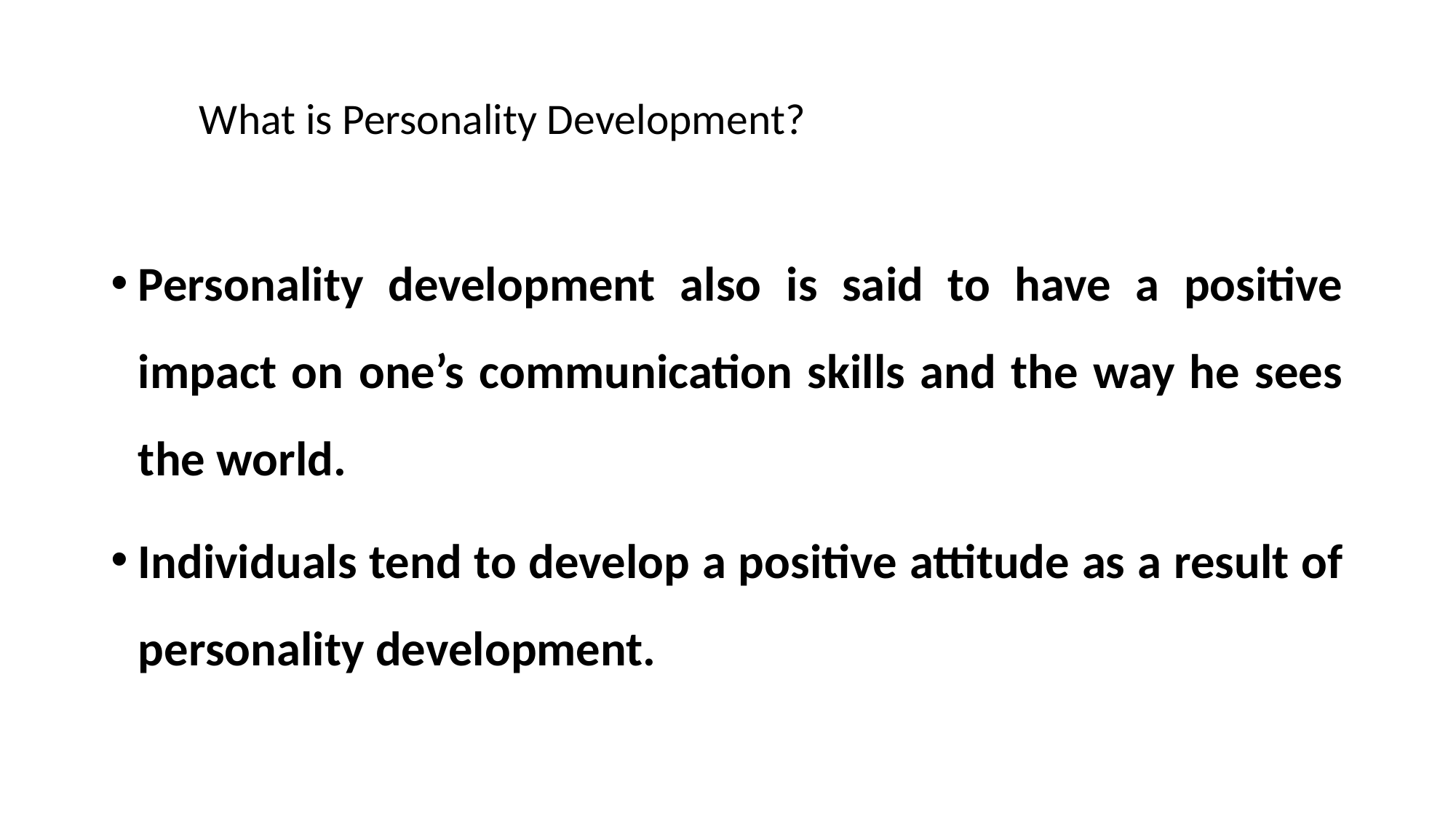

# What is Personality Development?
Personality development also is said to have a positive impact on one’s communication skills and the way he sees the world.
Individuals tend to develop a positive attitude as a result of personality development.